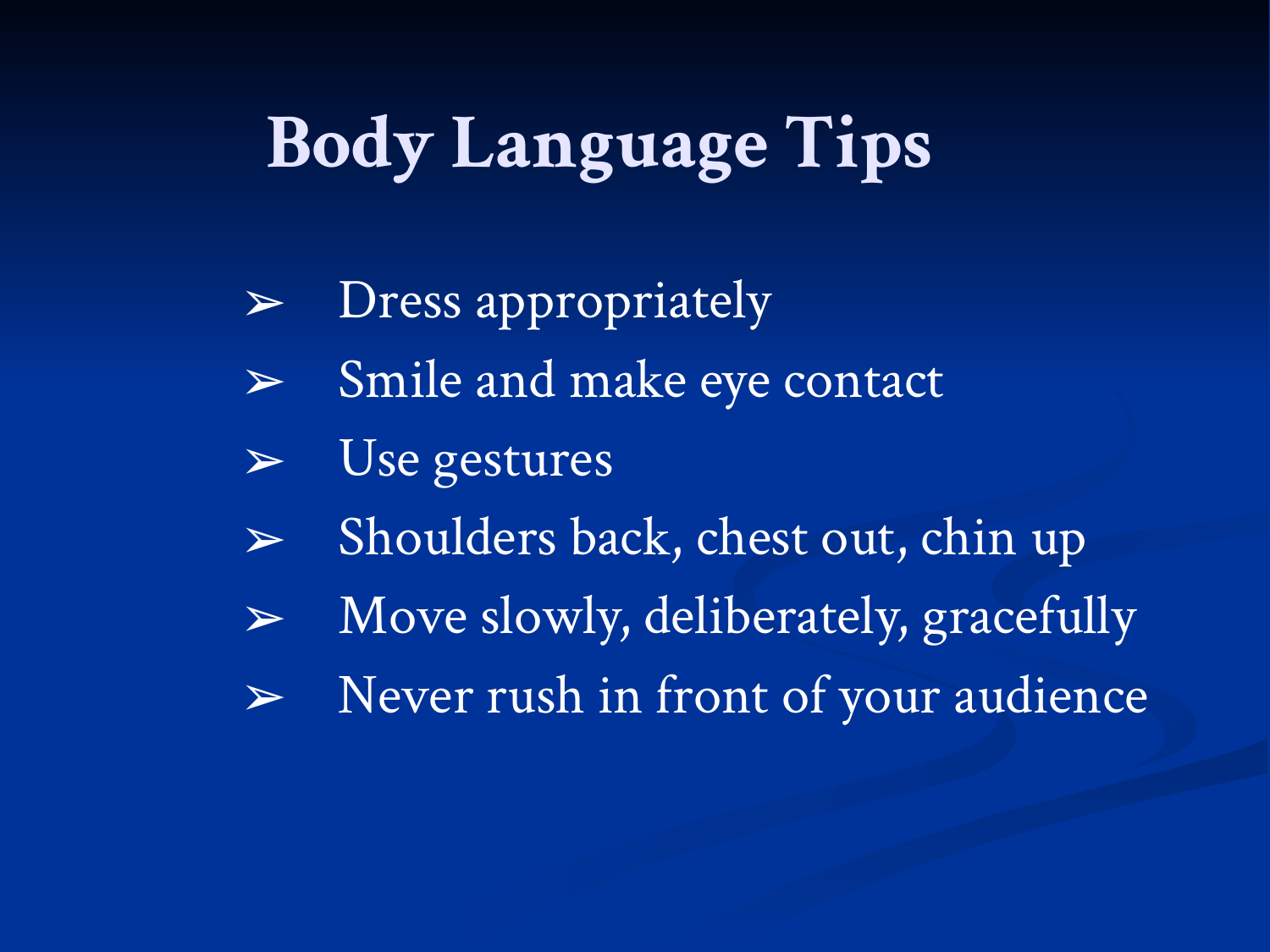

# Body Language Tips
    Dress appropriately
    Smile and make eye contact
    Use gestures
    Shoulders back, chest out, chin up
    Move slowly, deliberately, gracefully
    Never rush in front of your audience